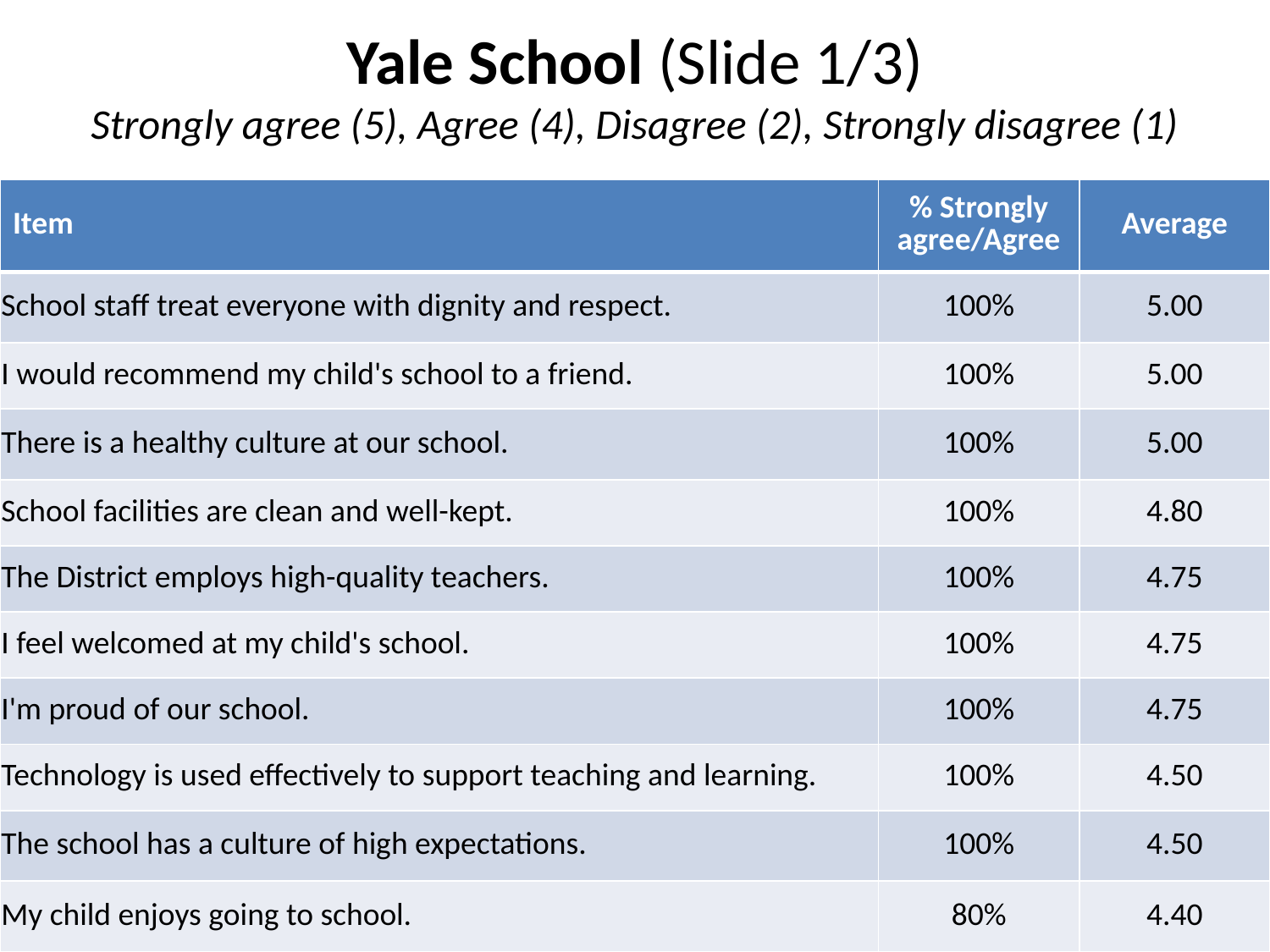

# Yale School (Slide 1/3) Strongly agree (5), Agree (4), Disagree (2), Strongly disagree (1)
| Item | % Strongly agree/Agree | Average |
| --- | --- | --- |
| School staff treat everyone with dignity and respect. | 100% | 5.00 |
| I would recommend my child's school to a friend. | 100% | 5.00 |
| There is a healthy culture at our school. | 100% | 5.00 |
| School facilities are clean and well-kept. | 100% | 4.80 |
| The District employs high-quality teachers. | 100% | 4.75 |
| I feel welcomed at my child's school. | 100% | 4.75 |
| I'm proud of our school. | 100% | 4.75 |
| Technology is used effectively to support teaching and learning. | 100% | 4.50 |
| The school has a culture of high expectations. | 100% | 4.50 |
| My child enjoys going to school. | 80% | 4.40 |